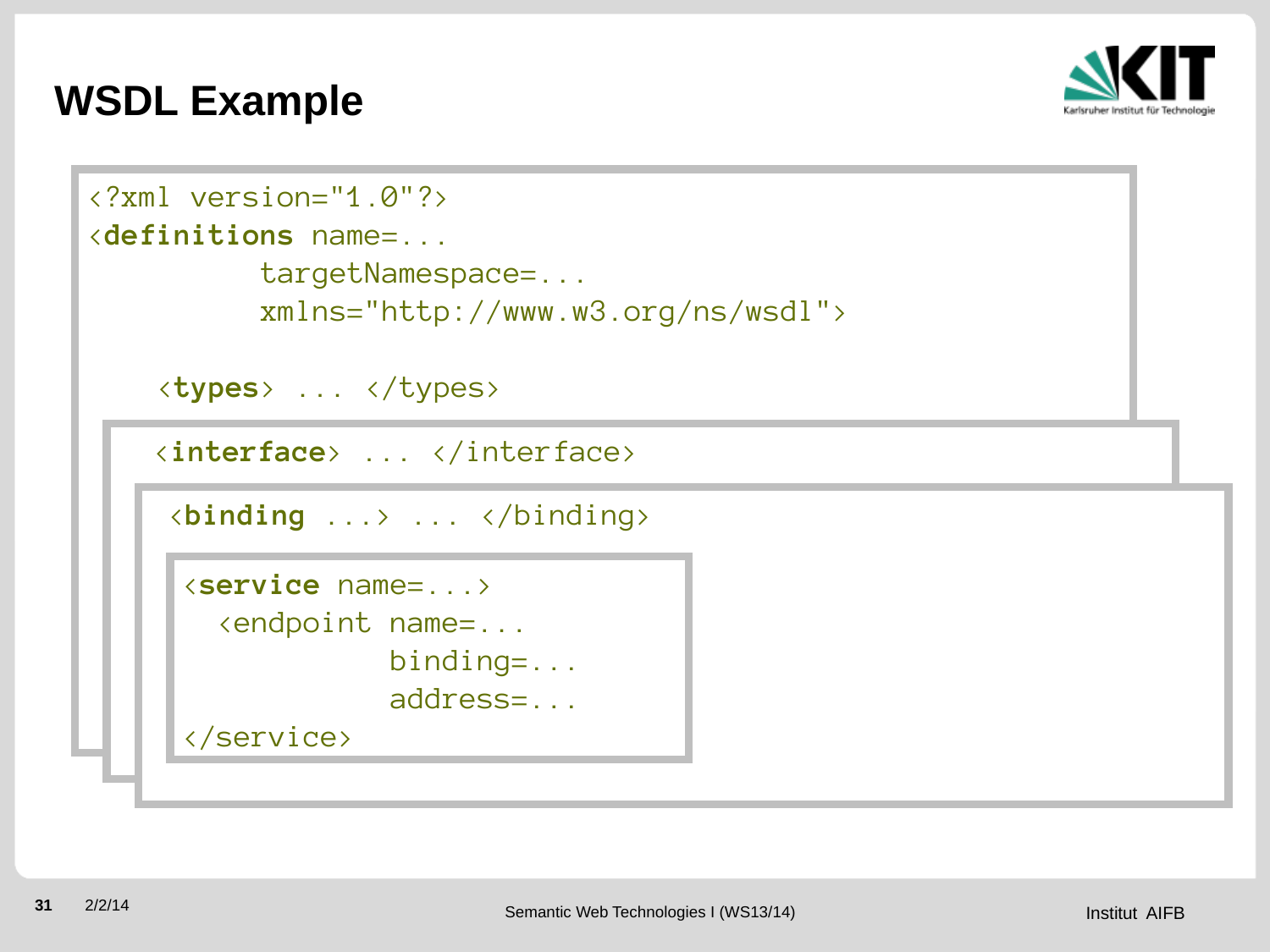

# WSDL Example
<?xml version="1.0"?>
<definitions name=...
          targetNamespace=...
          xmlns="http://www.w3.org/ns/wsdl">

    <types> ... </types>

  <interface> ... </interface>

 <binding ...> ... </binding>

<service name=...>
  <endpoint name=...
            binding=...
            address=...
</service>